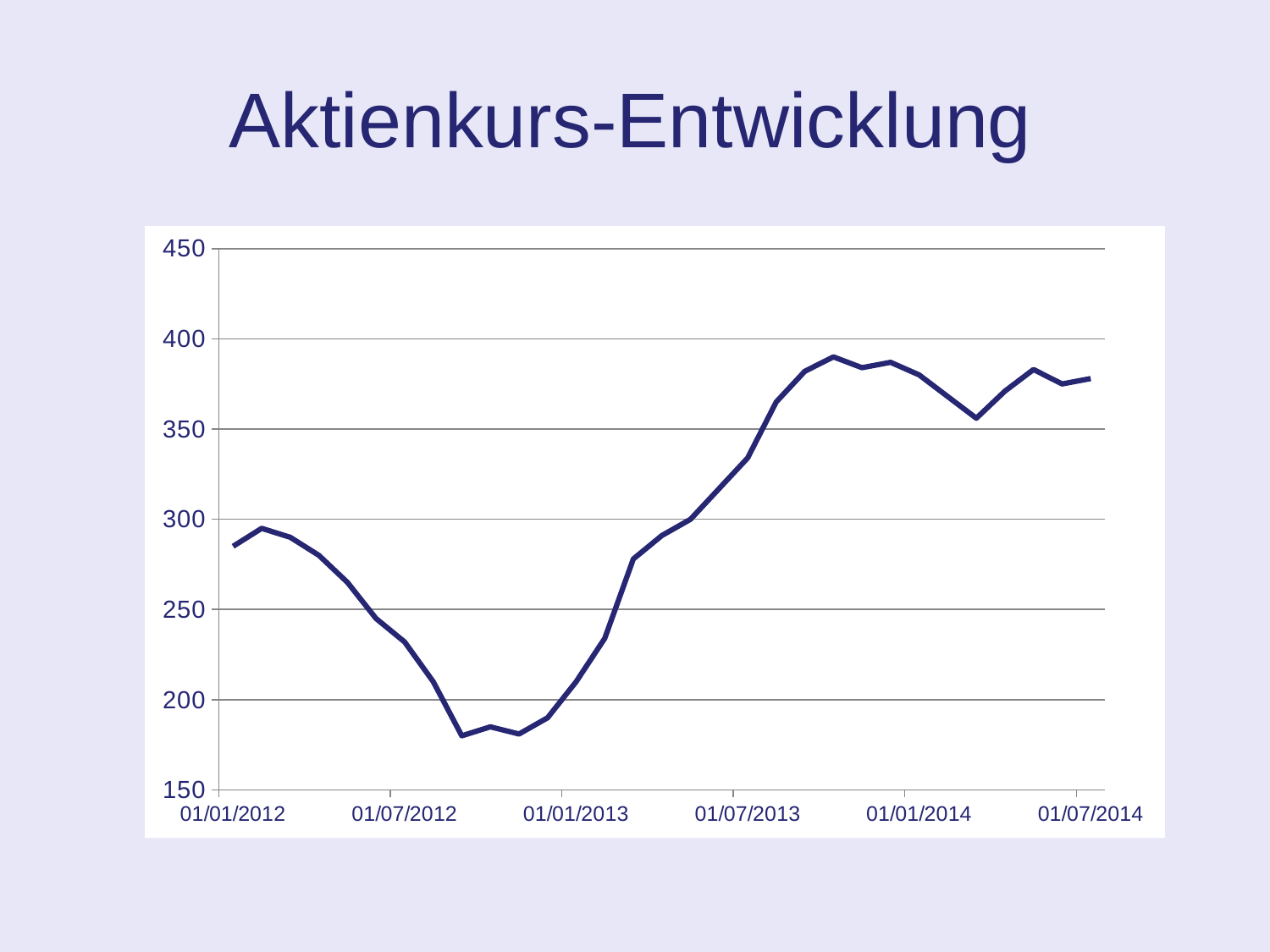

# Aktienkurs-Entwicklung

### Chart

| Category | Kurs |
|---|---|
| 40909 | 285.0 |
| 40940 | 295.0 |
| 40969 | 290.0 |
| 41000 | 280.0 |
| 41030 | 265.0 |
| 41061 | 245.0 |
| 41091 | 232.0 |
| 41122 | 210.0 |
| 41153 | 180.0 |
| 41183 | 185.0 |
| 41214 | 181.0 |
| 41244 | 190.0 |
| 41275 | 210.0 |
| 41306 | 234.0 |
| 41334 | 278.0 |
| 41365 | 291.0 |
| 41395 | 300.0 |
| 41426 | 317.0 |
| 41456 | 334.0 |
| 41487 | 365.0 |
| 41518 | 382.0 |
| 41548 | 390.0 |
| 41579 | 384.0 |
| 41609 | 387.0 |
| 41640 | 380.0 |
| 41671 | 368.0 |
| 41699 | 356.0 |
| 41730 | 371.0 |
| 41760 | 383.0 |
| 41791 | 375.0 |
| 41821 | 378.0 |